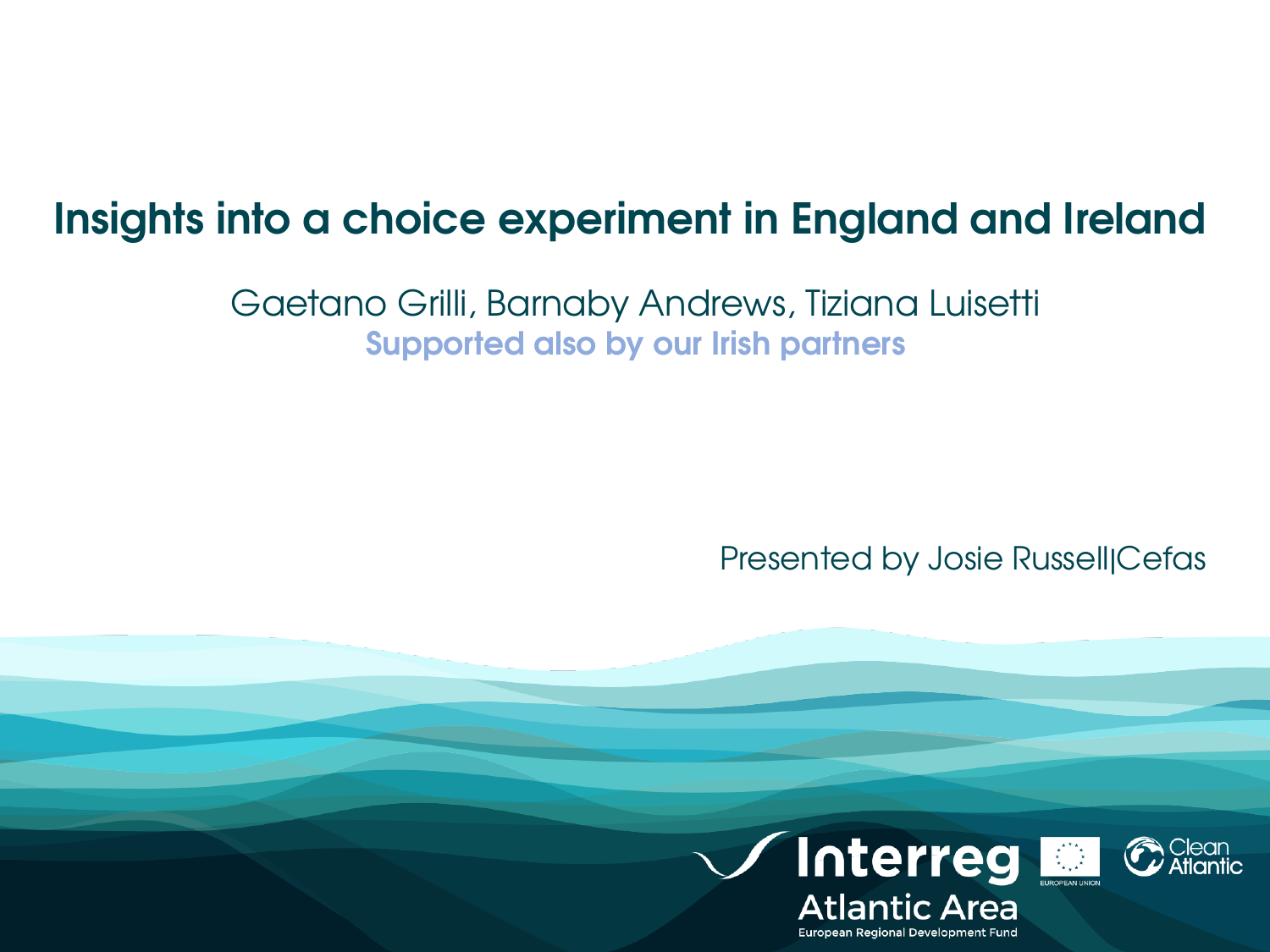

Insights into a choice experiment in England and Ireland

Gaetano Grilli, Barnaby Andrews, Tiziana Luisetti
Supported also by our Irish partners

Presented by Josie Russell|Cefas